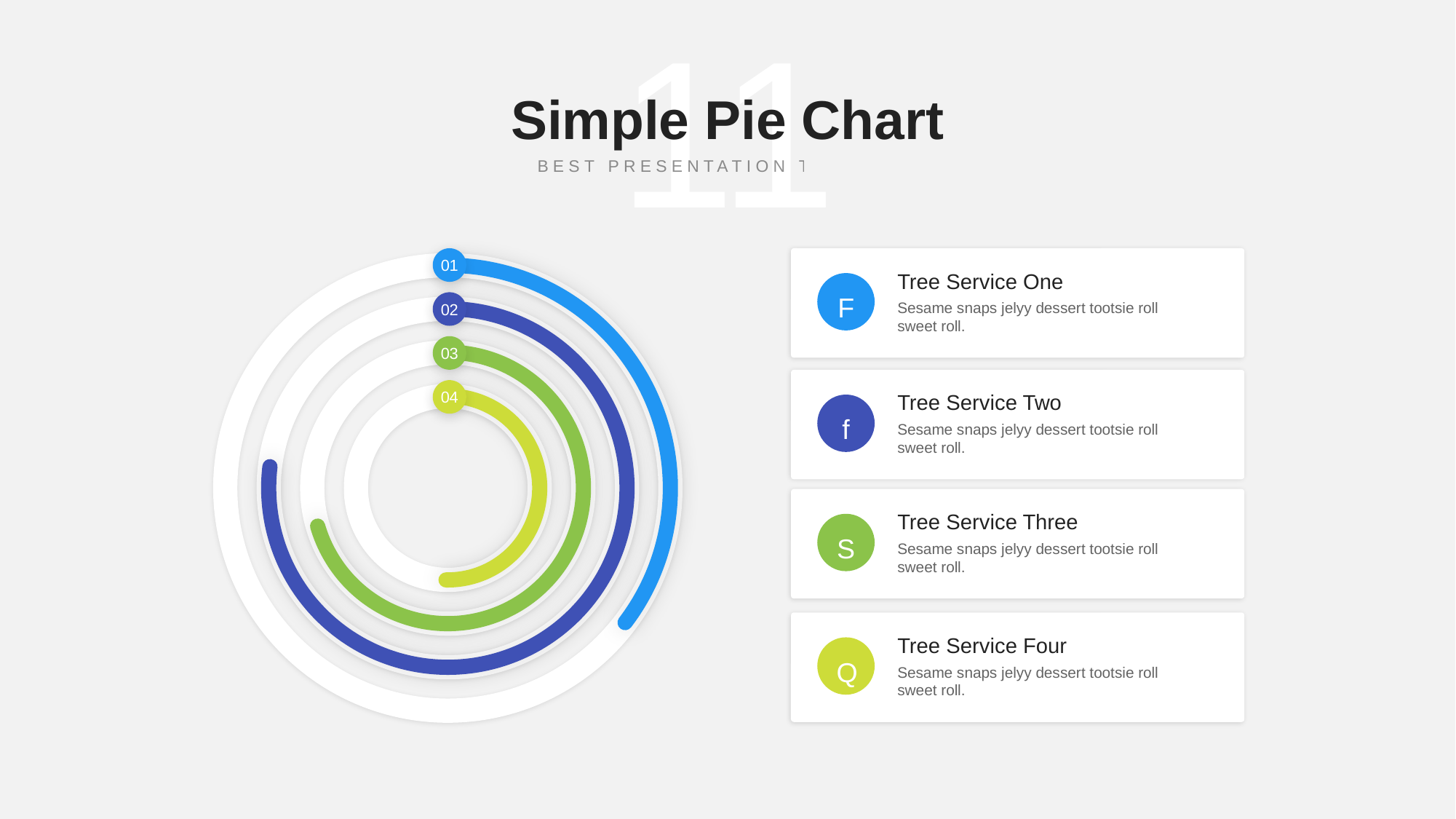

# Simple Pie Chart
BEST PRESENTATION TEMPLATE
01

Tree Service One
F
Sesame snaps jelyy dessert tootsie roll sweet roll.

02

03

Tree Service Two
f
Sesame snaps jelyy dessert tootsie roll sweet roll.
04

Tree Service Three
S
Sesame snaps jelyy dessert tootsie roll sweet roll.

Tree Service Four
Q
Sesame snaps jelyy dessert tootsie roll sweet roll.